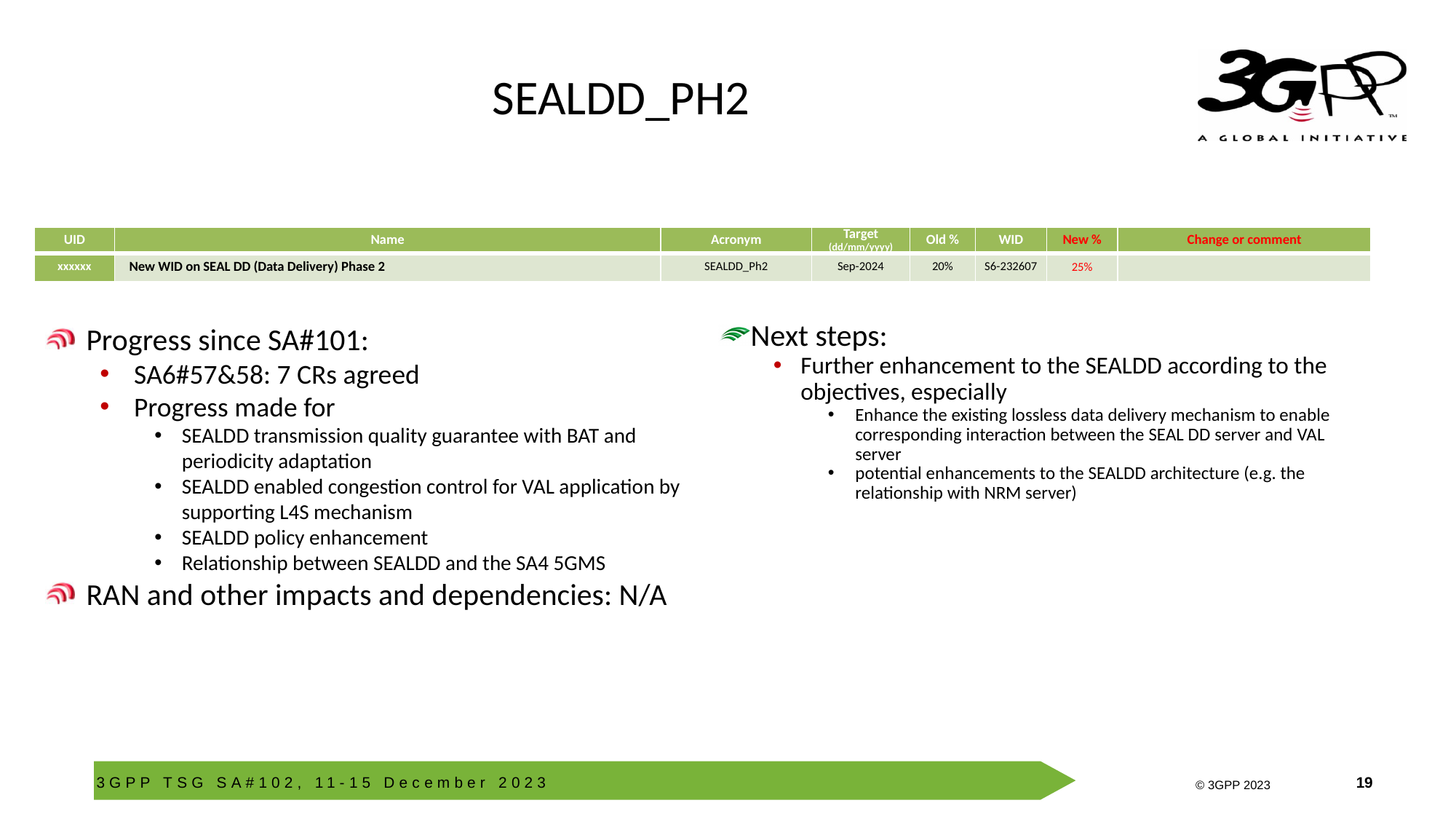

# SEALDD_PH2
| UID | Name | Acronym | Target (dd/mm/yyyy) | Old % | WID | New % | Change or comment |
| --- | --- | --- | --- | --- | --- | --- | --- |
| xxxxxx | New WID on SEAL DD (Data Delivery) Phase 2 | SEALDD\_Ph2 | Sep-2024 | 20% | S6-232607 | 25% |  |
Progress since SA#101:
SA6#57&58: 7 CRs agreed
Progress made for
SEALDD transmission quality guarantee with BAT and periodicity adaptation
SEALDD enabled congestion control for VAL application by supporting L4S mechanism
SEALDD policy enhancement
Relationship between SEALDD and the SA4 5GMS
RAN and other impacts and dependencies: N/A

Next steps:
Further enhancement to the SEALDD according to the objectives, especially
Enhance the existing lossless data delivery mechanism to enable corresponding interaction between the SEAL DD server and VAL server
potential enhancements to the SEALDD architecture (e.g. the relationship with NRM server)